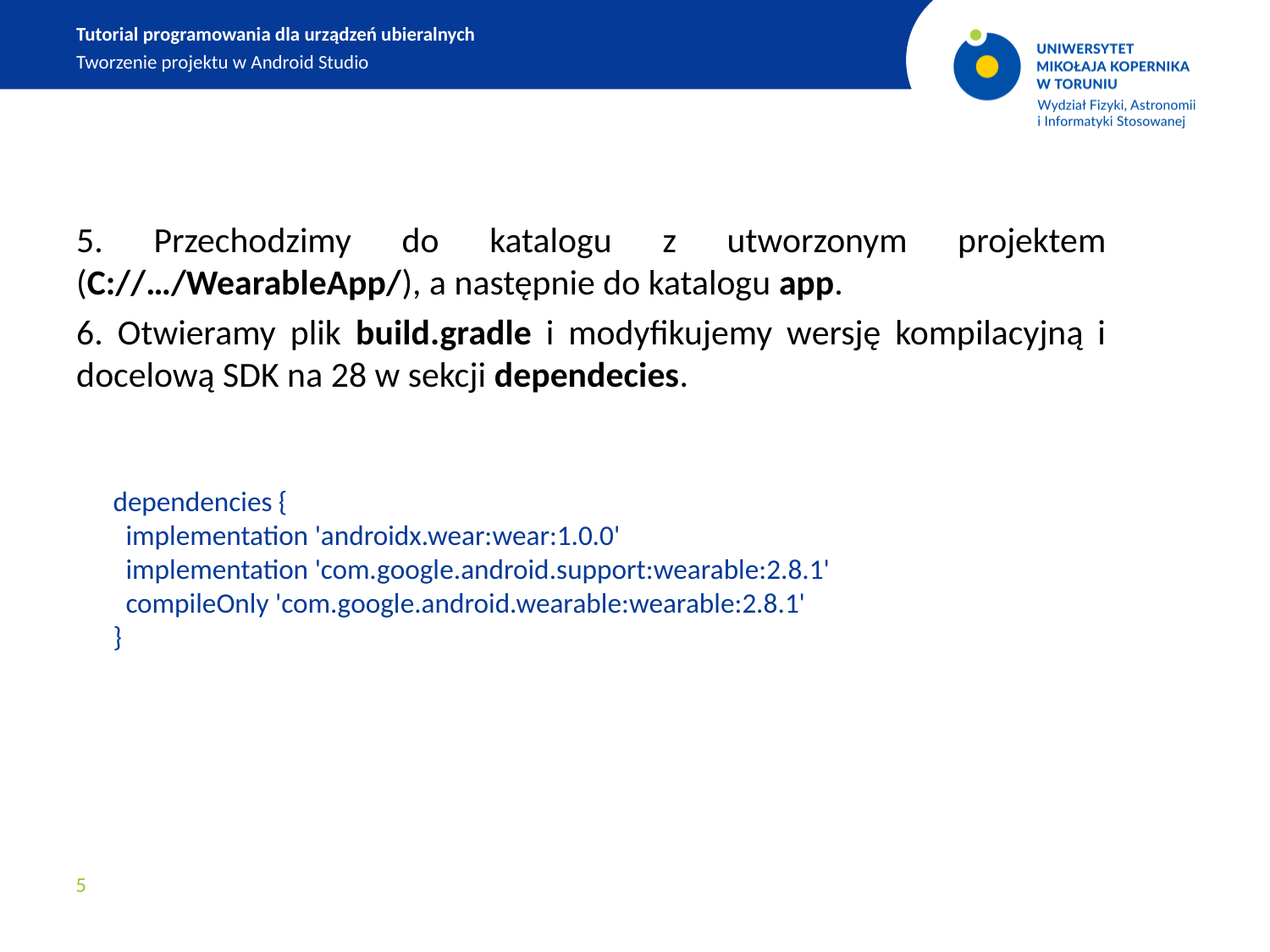

Tutorial programowania dla urządzeń ubieralnych

Tworzenie projektu w Android Studio

5. Przechodzimy do katalogu z utworzonym projektem (C://…/WearableApp/), a następnie do katalogu app.
6. Otwieramy plik build.gradle i modyfikujemy wersję kompilacyjną i docelową SDK na 28 w sekcji dependecies.

dependencies {
  implementation 'androidx.wear:wear:1.0.0'
  implementation 'com.google.android.support:wearable:2.8.1'
  compileOnly 'com.google.android.wearable:wearable:2.8.1'
}